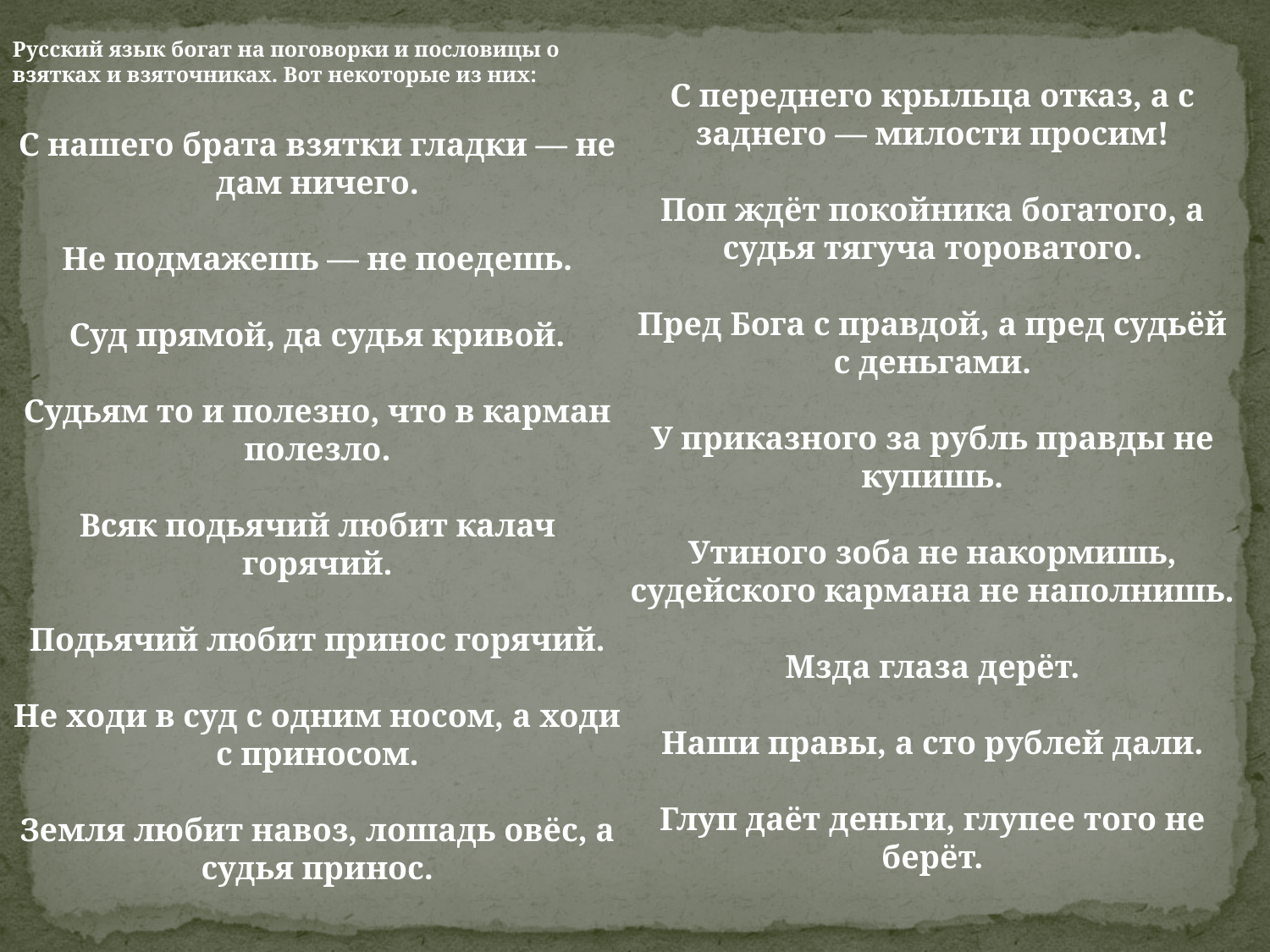

Русский язык богат на поговорки и пословицы о взятках и взяточниках. Вот некоторые из них:

С нашего брата взятки гладки — не дам ничего.

Не подмажешь — не поедешь.

Суд прямой, да судья кривой.

Судьям то и полезно, что в карман полезло.

Всяк подьячий любит калач горячий.

Подьячий любит принос горячий.

Не ходи в суд с одним носом, а ходи с приносом.

Земля любит навоз, лошадь овёс, а судья принос.
С переднего крыльца отказ, а с заднего — милости просим!

Поп ждёт покойника богатого, а судья тягуча тороватого.

Пред Бога с правдой, а пред судьёй с деньгами.

У приказного за рубль правды не купишь.

Утиного зоба не накормишь, судейского кармана не наполнишь.

Мзда глаза дерёт.

Наши правы, а сто рублей дали.

Глуп даёт деньги, глупее того не берёт.